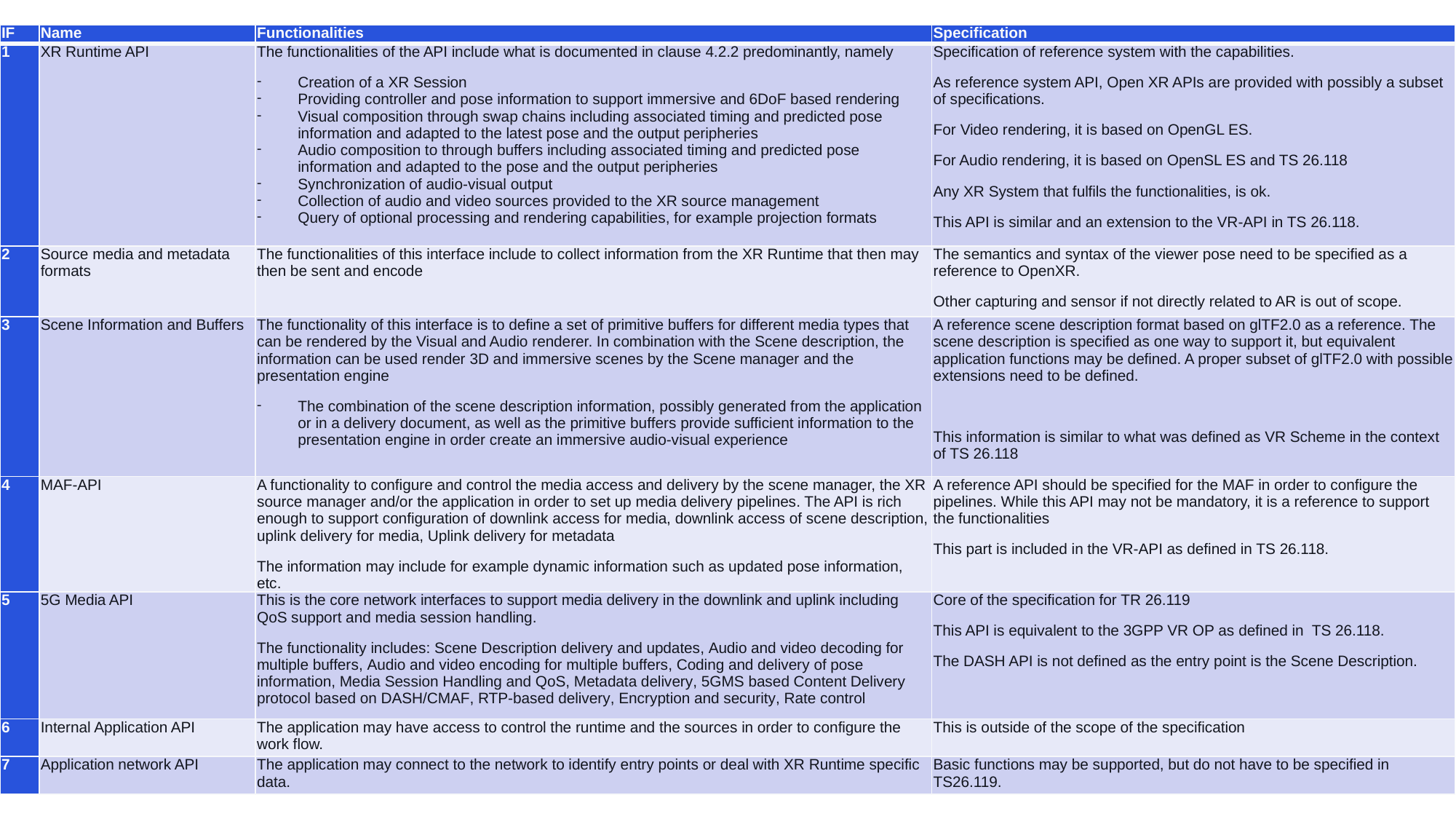

| IF | Name | Functionalities | Specification |
| --- | --- | --- | --- |
| 1 | XR Runtime API | The functionalities of the API include what is documented in clause 4.2.2 predominantly, namely Creation of a XR Session Providing controller and pose information to support immersive and 6DoF based rendering Visual composition through swap chains including associated timing and predicted pose information and adapted to the latest pose and the output peripheries Audio composition to through buffers including associated timing and predicted pose information and adapted to the pose and the output peripheries Synchronization of audio-visual output Collection of audio and video sources provided to the XR source management Query of optional processing and rendering capabilities, for example projection formats | Specification of reference system with the capabilities. As reference system API, Open XR APIs are provided with possibly a subset of specifications. For Video rendering, it is based on OpenGL ES. For Audio rendering, it is based on OpenSL ES and TS 26.118 Any XR System that fulfils the functionalities, is ok. This API is similar and an extension to the VR-API in TS 26.118. |
| 2 | Source media and metadata formats | The functionalities of this interface include to collect information from the XR Runtime that then may then be sent and encode | The semantics and syntax of the viewer pose need to be specified as a reference to OpenXR. Other capturing and sensor if not directly related to AR is out of scope. |
| 3 | Scene Information and Buffers | The functionality of this interface is to define a set of primitive buffers for different media types that can be rendered by the Visual and Audio renderer. In combination with the Scene description, the information can be used render 3D and immersive scenes by the Scene manager and the presentation engine The combination of the scene description information, possibly generated from the application or in a delivery document, as well as the primitive buffers provide sufficient information to the presentation engine in order create an immersive audio-visual experience | A reference scene description format based on glTF2.0 as a reference. The scene description is specified as one way to support it, but equivalent application functions may be defined. A proper subset of glTF2.0 with possible extensions need to be defined.   This information is similar to what was defined as VR Scheme in the context of TS 26.118 |
| 4 | MAF-API | A functionality to configure and control the media access and delivery by the scene manager, the XR source manager and/or the application in order to set up media delivery pipelines. The API is rich enough to support configuration of downlink access for media, downlink access of scene description, uplink delivery for media, Uplink delivery for metadata The information may include for example dynamic information such as updated pose information, etc. | A reference API should be specified for the MAF in order to configure the pipelines. While this API may not be mandatory, it is a reference to support the functionalities This part is included in the VR-API as defined in TS 26.118. |
| 5 | 5G Media API | This is the core network interfaces to support media delivery in the downlink and uplink including QoS support and media session handling. The functionality includes: Scene Description delivery and updates, Audio and video decoding for multiple buffers, Audio and video encoding for multiple buffers, Coding and delivery of pose information, Media Session Handling and QoS, Metadata delivery, 5GMS based Content Delivery protocol based on DASH/CMAF, RTP-based delivery, Encryption and security, Rate control | Core of the specification for TR 26.119 This API is equivalent to the 3GPP VR OP as defined in TS 26.118. The DASH API is not defined as the entry point is the Scene Description. |
| 6 | Internal Application API | The application may have access to control the runtime and the sources in order to configure the work flow. | This is outside of the scope of the specification |
| 7 | Application network API | The application may connect to the network to identify entry points or deal with XR Runtime specific data. | Basic functions may be supported, but do not have to be specified in TS26.119. |
# Interfaces